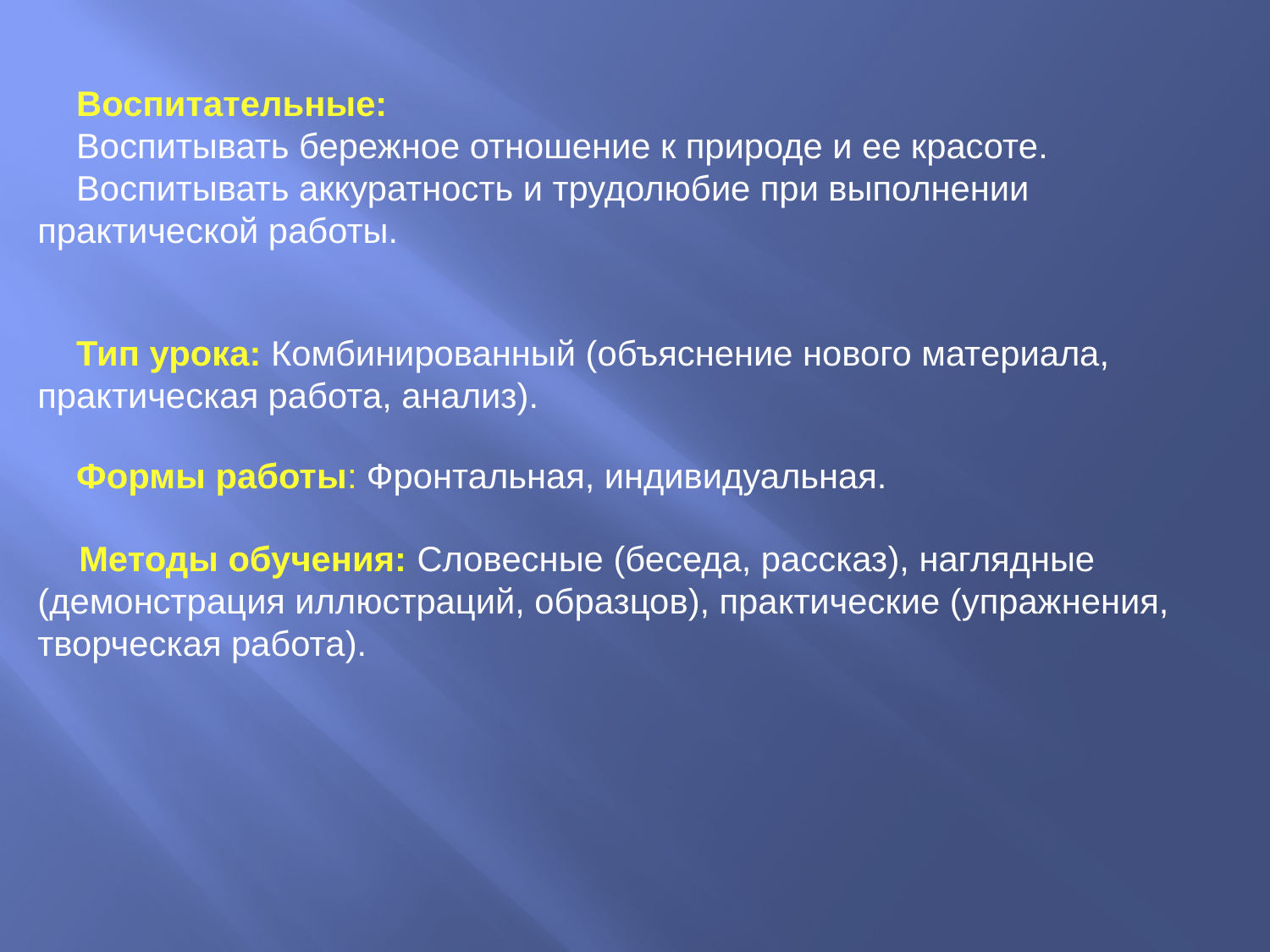

Воспитательные:
    Воспитывать бережное отношение к природе и ее красоте.
    Воспитывать аккуратность и трудолюбие при выполнении практической работы.

    Тип урока: Комбинированный (объяснение нового материала, практическая работа, анализ).

    Формы работы: Фронтальная, индивидуальная.

    Методы обучения: Словесные (беседа, рассказ), наглядные (демонстрация иллюстраций, образцов), практические (упражнения, творческая работа).